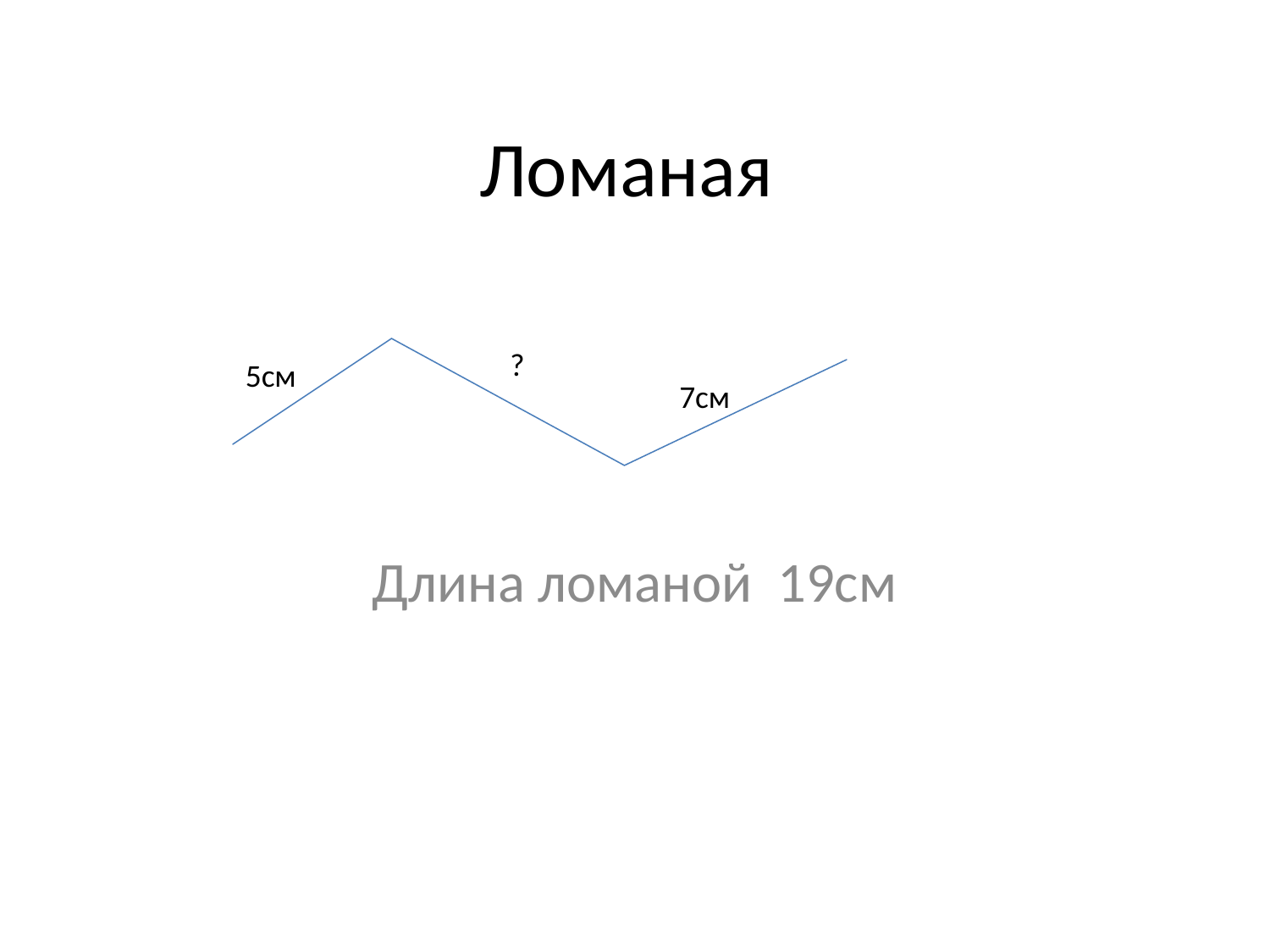

# Ломаная
?
5см
7см
Длина ломаной  19см